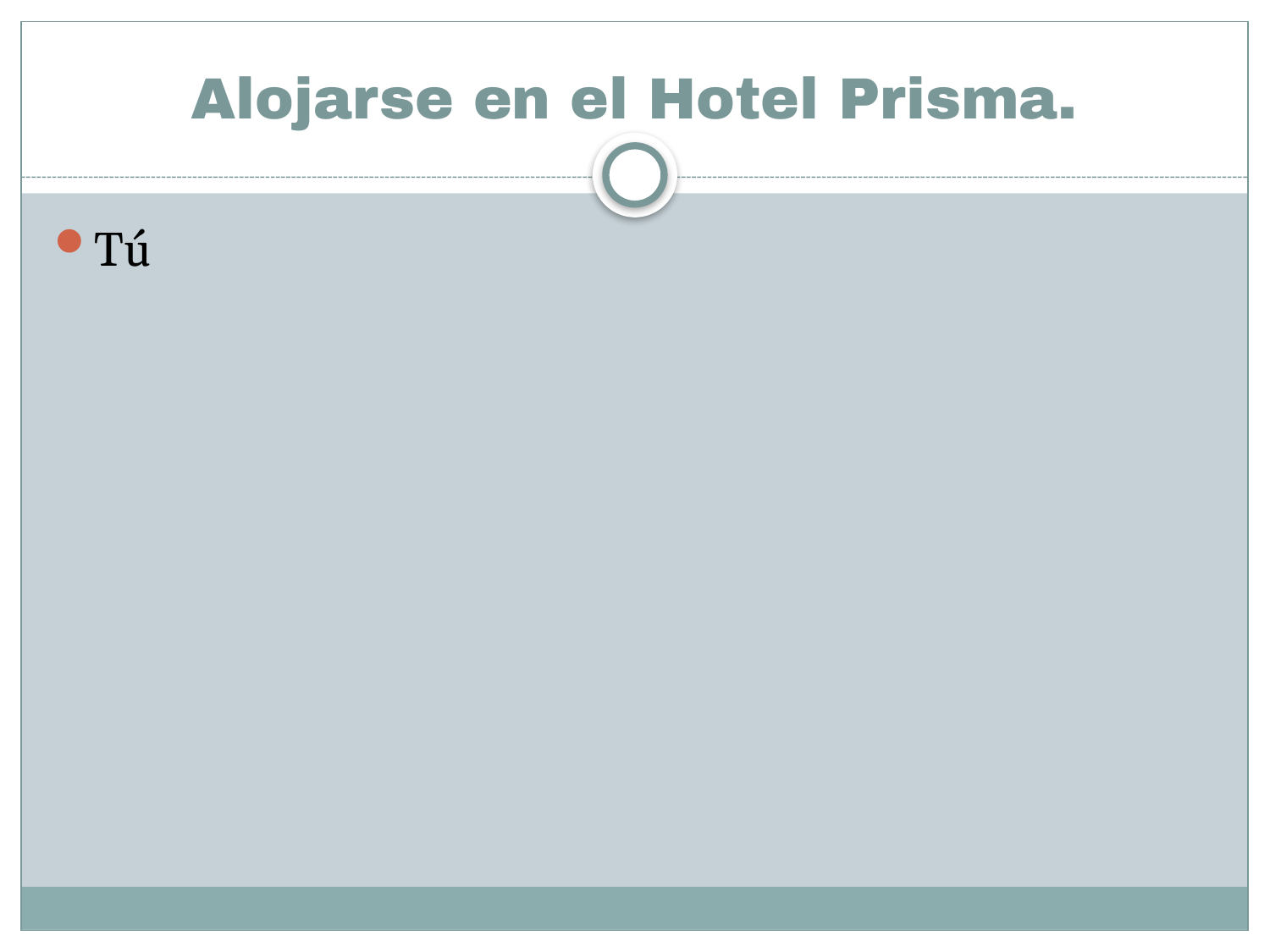

# Alojarse en el Hotel Prisma.
Tú